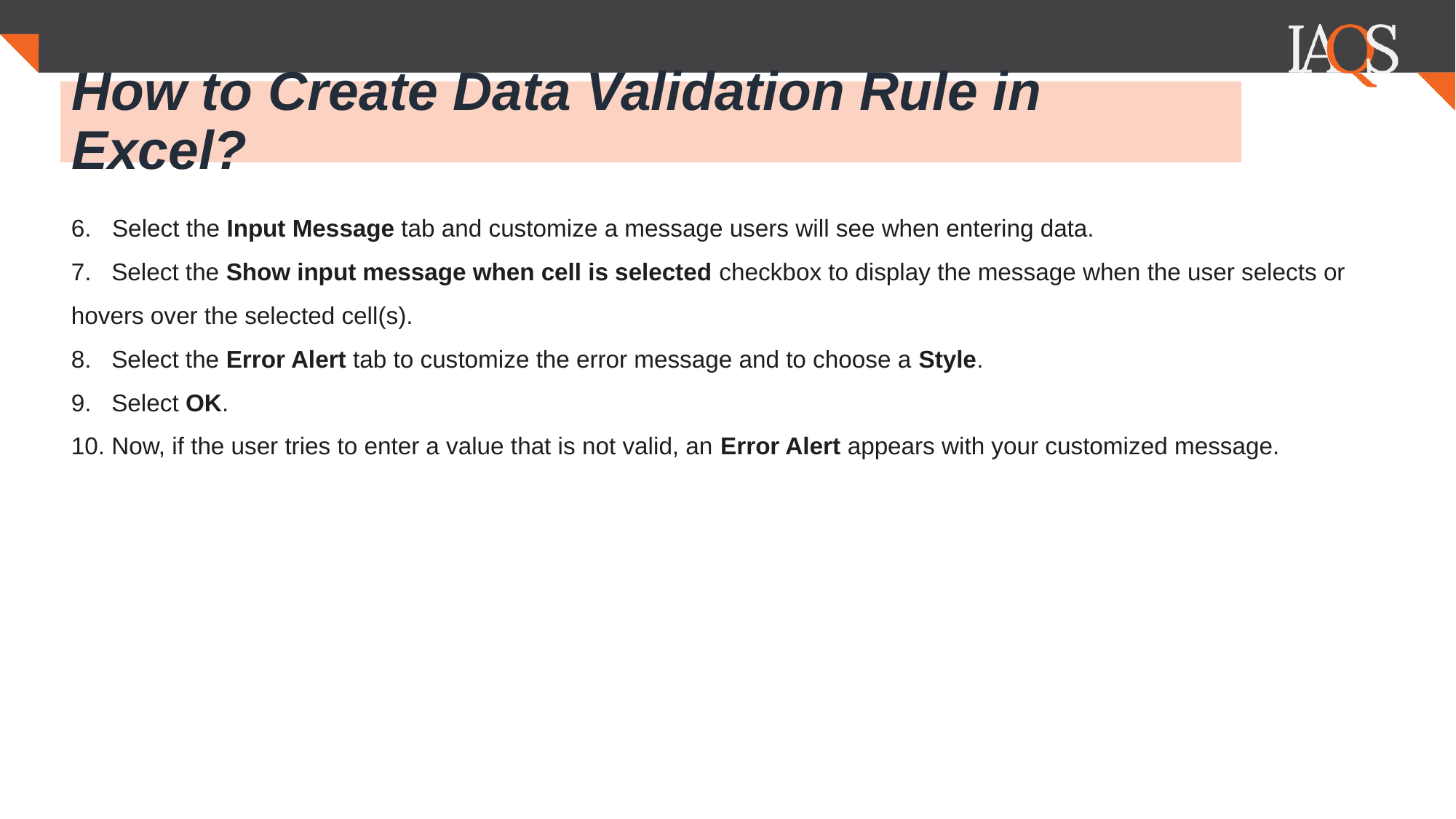

.

# How to Create Data Validation Rule in Excel?
Select the Input Message tab and customize a message users will see when entering data.
   Select the Show input message when cell is selected checkbox to display the message when the user selects or hovers over the selected cell(s).
   Select the Error Alert tab to customize the error message and to choose a Style.
   Select OK.
 Now, if the user tries to enter a value that is not valid, an Error Alert appears with your customized message.